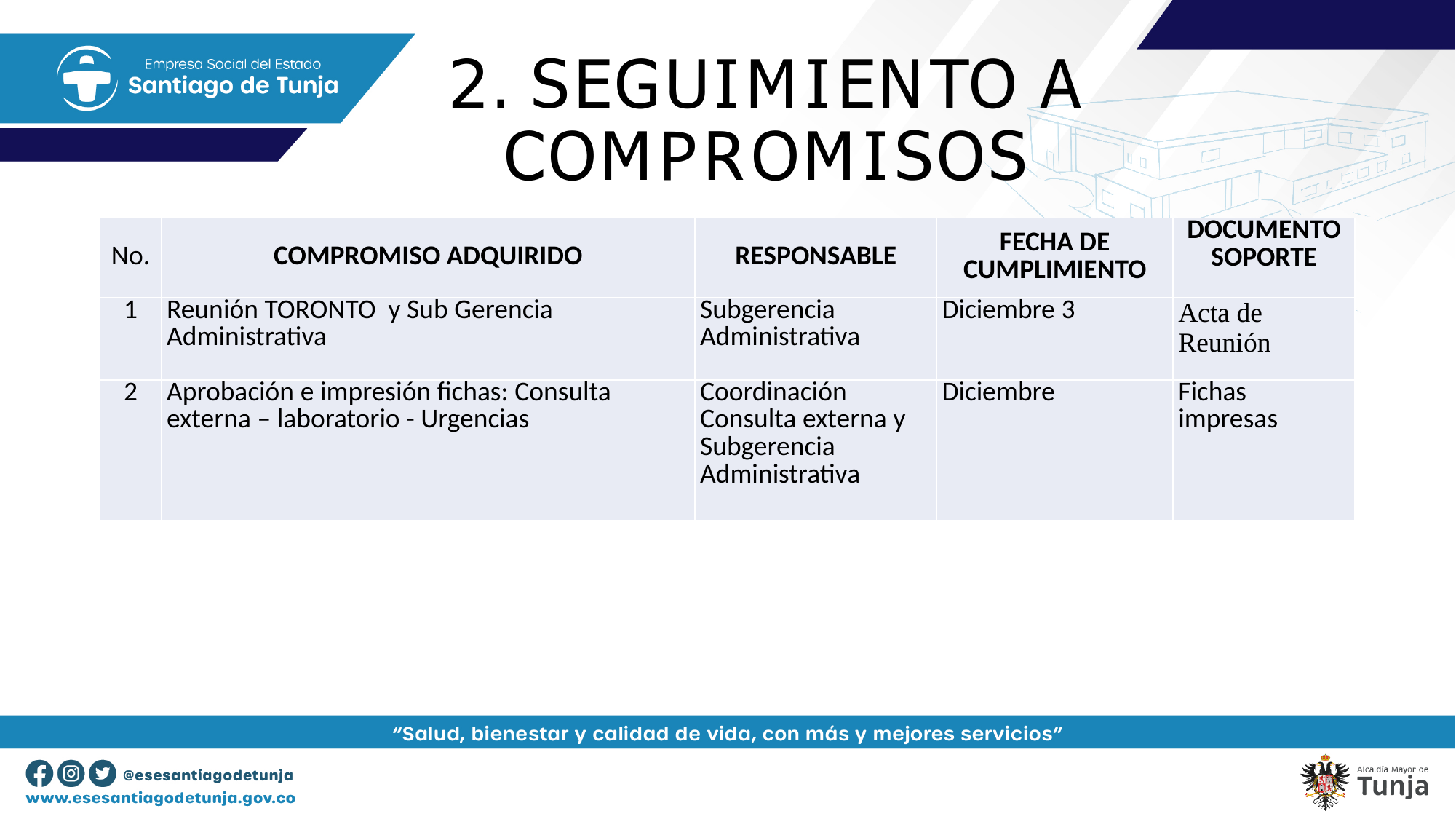

# 2. SEGUIMIENTO A COMPROMISOS
| No. | COMPROMISO ADQUIRIDO | RESPONSABLE | FECHA DE CUMPLIMIENTO | DOCUMENTO SOPORTE |
| --- | --- | --- | --- | --- |
| 1 | Reunión TORONTO y Sub Gerencia Administrativa | Subgerencia Administrativa | Diciembre 3 | Acta de Reunión |
| 2 | Aprobación e impresión fichas: Consulta externa – laboratorio - Urgencias | Coordinación Consulta externa y Subgerencia Administrativa | Diciembre | Fichas impresas |